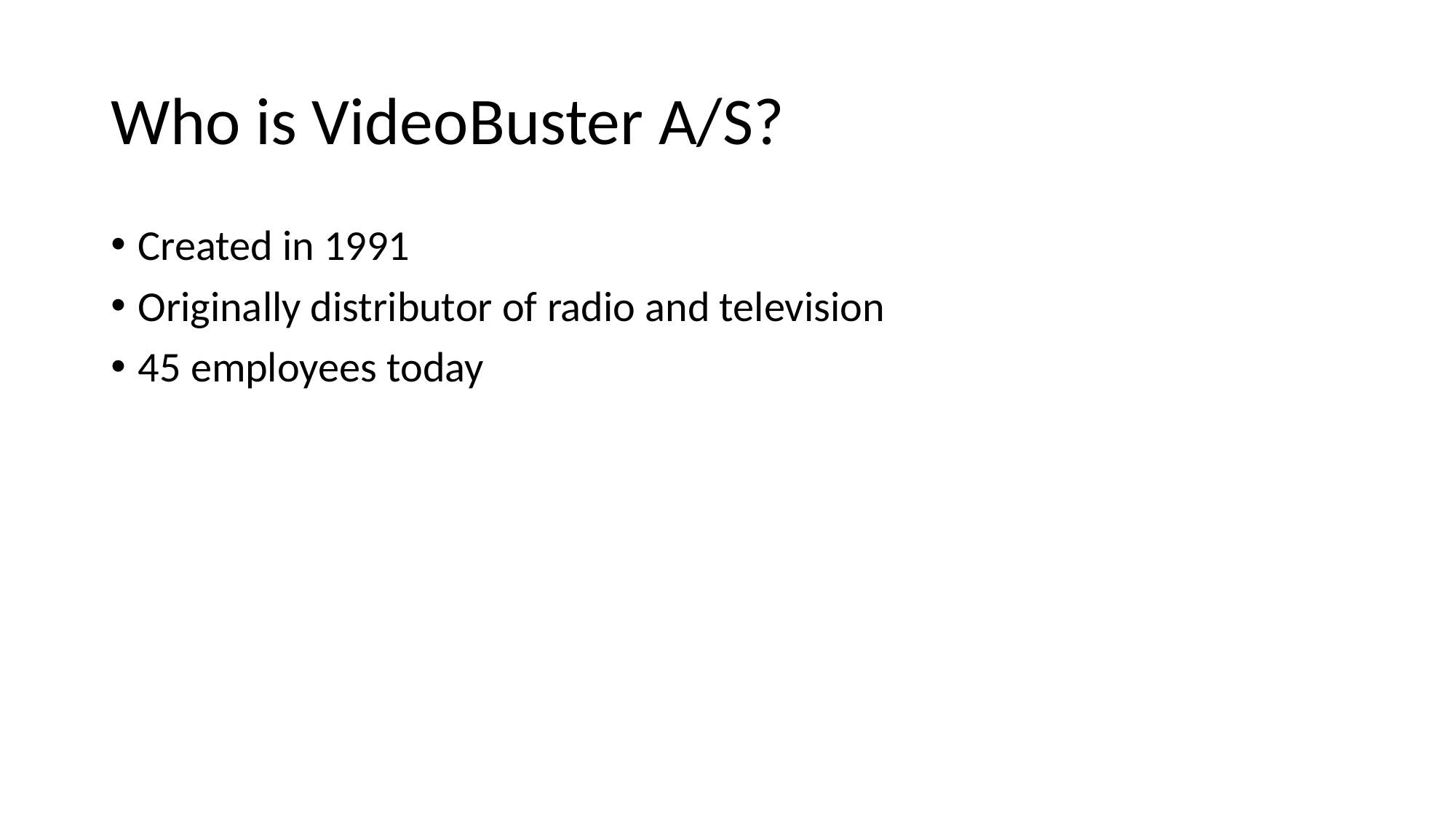

# Who is VideoBuster A/S?
Created in 1991
Originally distributor of radio and television
45 employees today